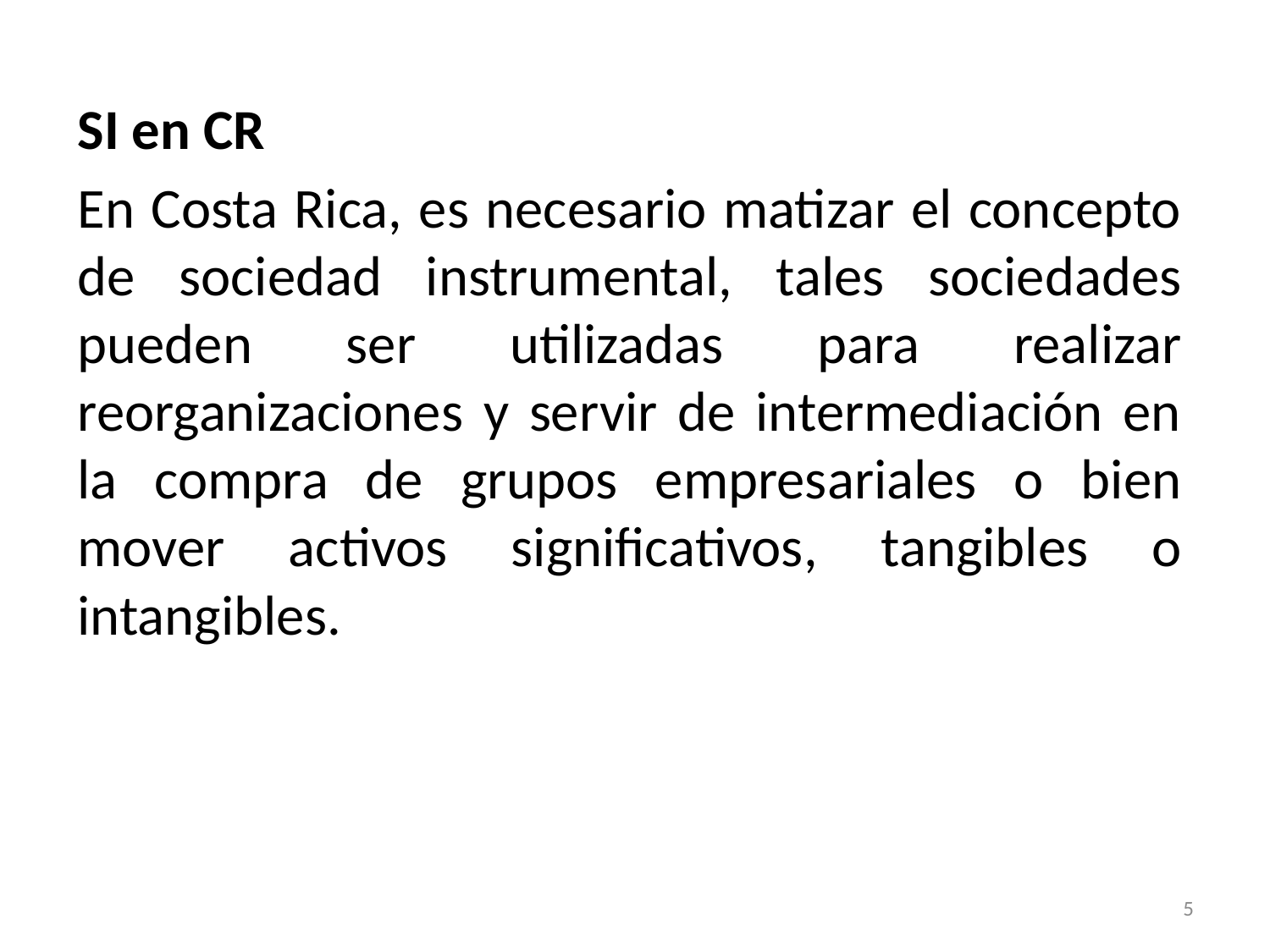

SI en CR
En Costa Rica, es necesario matizar el concepto de sociedad instrumental, tales sociedades pueden ser utilizadas para realizar reorganizaciones y servir de intermediación en la compra de grupos empresariales o bien mover activos significativos, tangibles o intangibles.

#
5